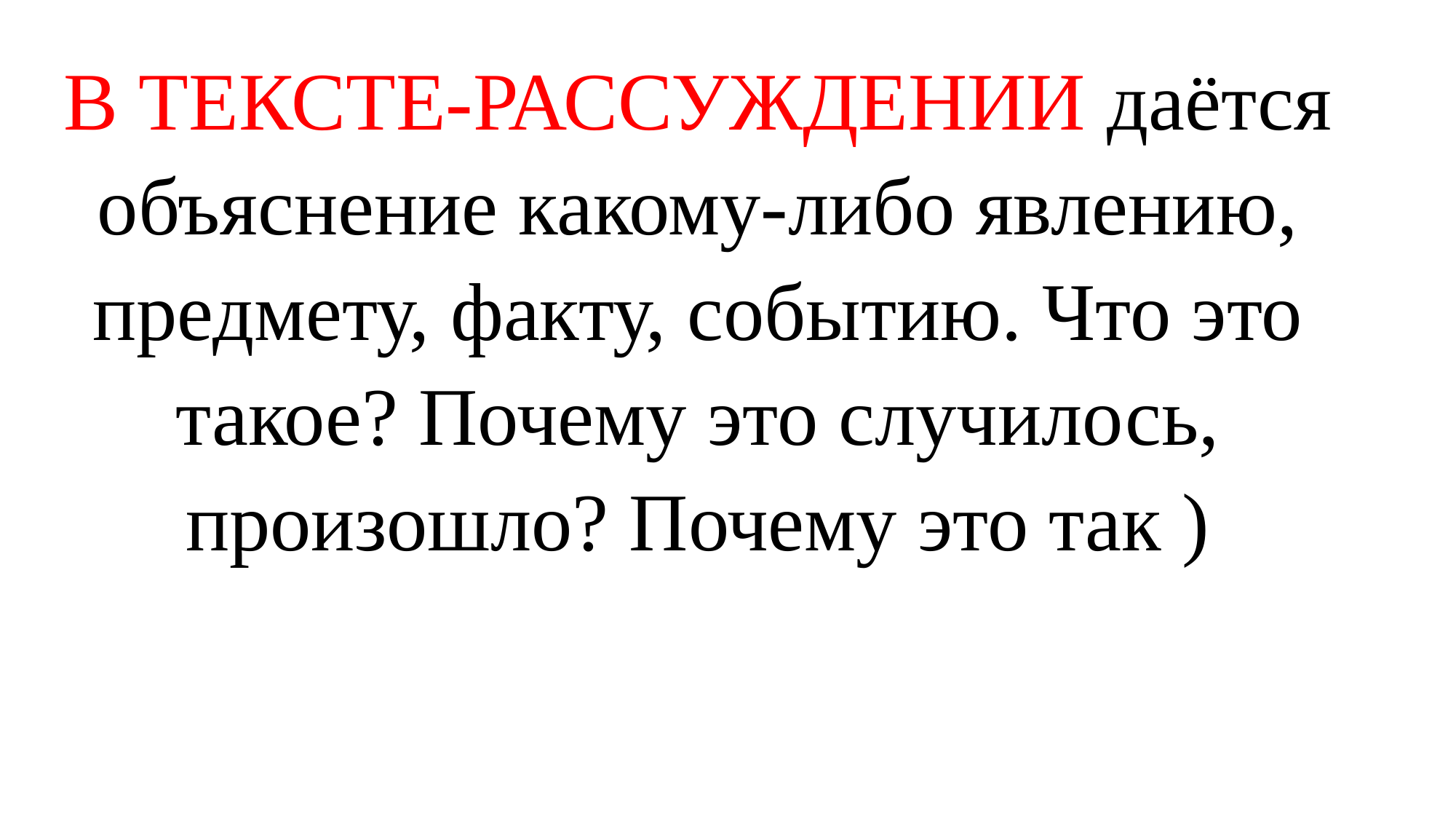

В ТЕКСТЕ-РАССУЖДЕНИИ даётся объяснение какому-либо явлению, предмету, факту, событию. Что это такое? Почему это случилось, произошло? Почему это так )